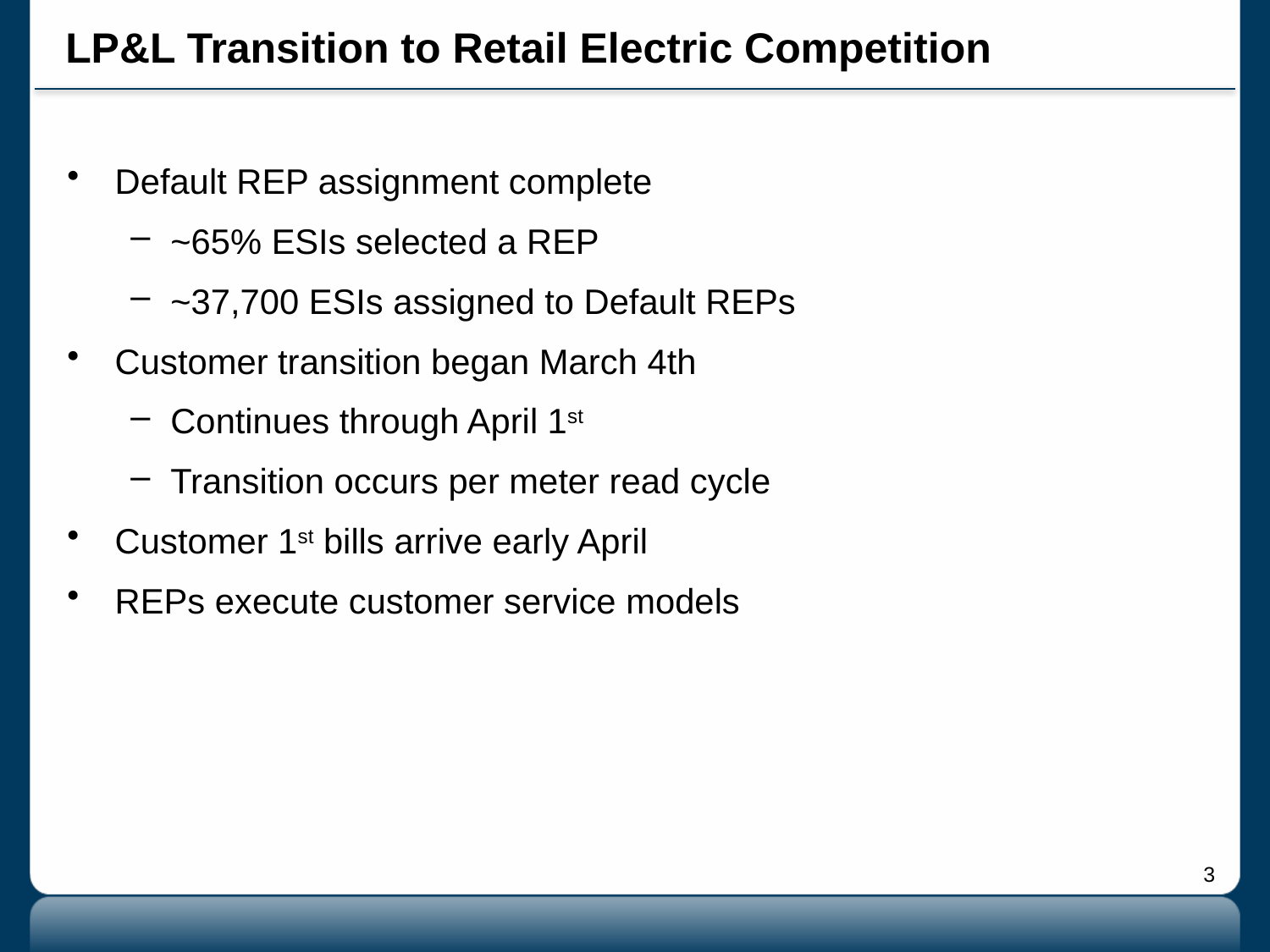

# LP&L Transition to Retail Electric Competition

Default REP assignment complete
~65% ESIs selected a REP
~37,700 ESIs assigned to Default REPs
Customer transition began March 4th
Continues through April 1st
Transition occurs per meter read cycle
Customer 1st bills arrive early April
REPs execute customer service models